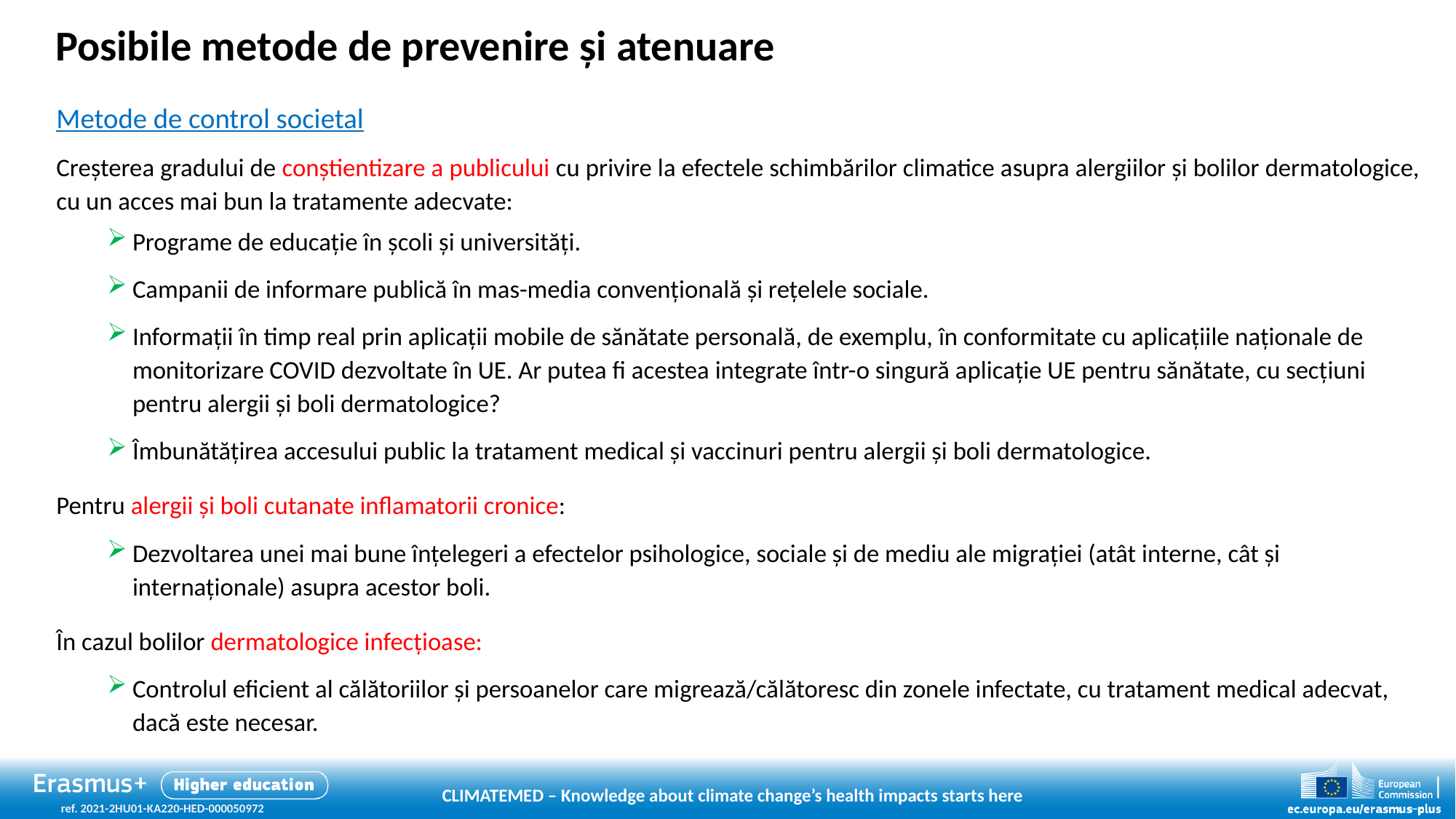

# Posibile metode de prevenire și atenuare
Metode de control societal
Creșterea gradului de conștientizare a publicului cu privire la efectele schimbărilor climatice asupra alergiilor și bolilor dermatologice, cu un acces mai bun la tratamente adecvate:
Programe de educație în școli și universități.
Campanii de informare publică în mas-media convențională și rețelele sociale.
Informații în timp real prin aplicații mobile de sănătate personală, de exemplu, în conformitate cu aplicațiile naționale de monitorizare COVID dezvoltate în UE. Ar putea fi acestea integrate într-o singură aplicație UE pentru sănătate, cu secțiuni pentru alergii și boli dermatologice?
Îmbunătățirea accesului public la tratament medical și vaccinuri pentru alergii și boli dermatologice.
Pentru alergii și boli cutanate inflamatorii cronice:
Dezvoltarea unei mai bune înțelegeri a efectelor psihologice, sociale și de mediu ale migrației (atât interne, cât și internaționale) asupra acestor boli.
În cazul bolilor dermatologice infecțioase:
Controlul eficient al călătoriilor și persoanelor care migrează/călătoresc din zonele infectate, cu tratament medical adecvat, dacă este necesar.